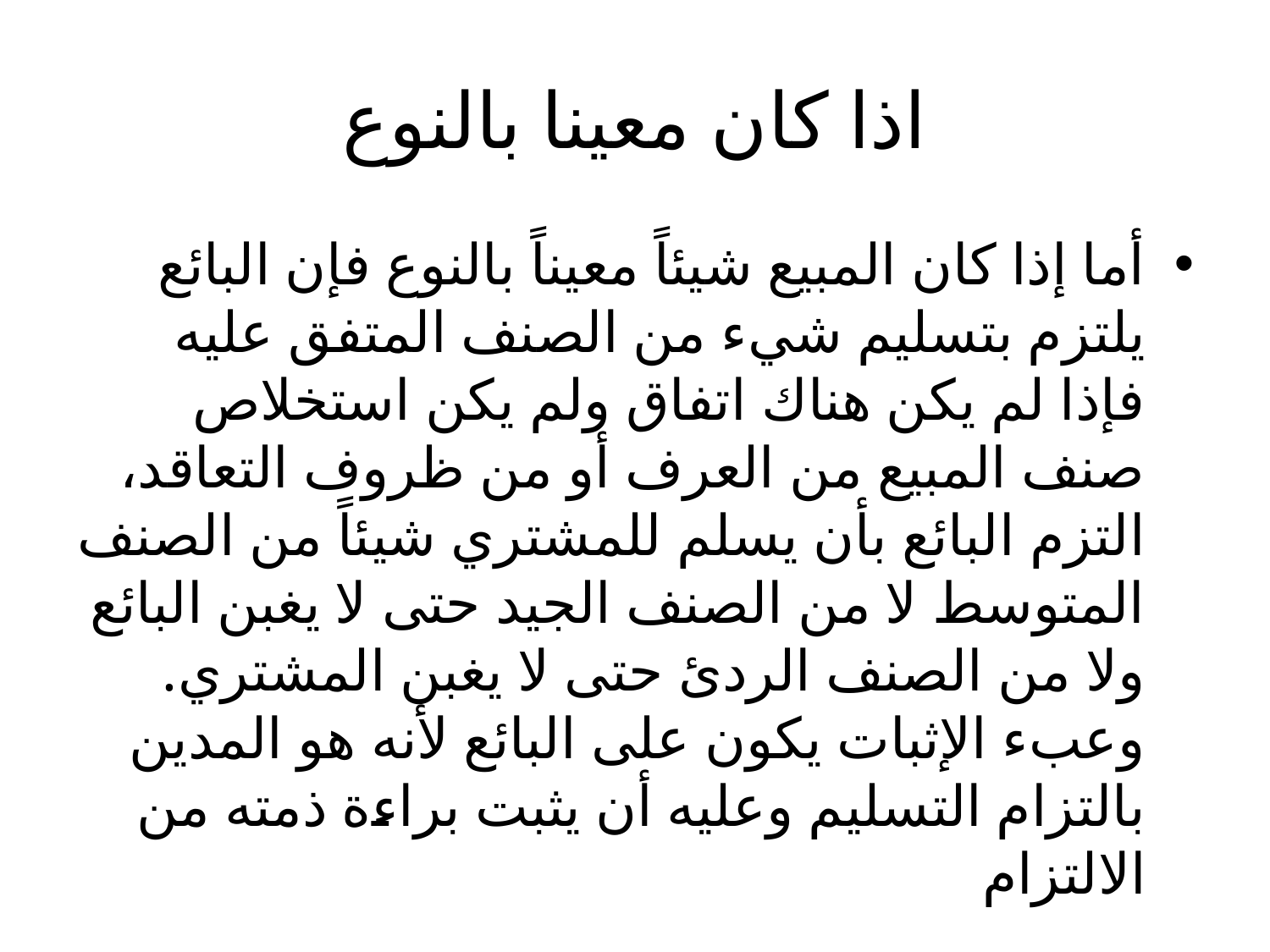

# اذا كان معينا بالنوع
أما إذا كان المبيع شيئاً معيناً بالنوع فإن البائع يلتزم بتسليم شيء من الصنف المتفق عليه فإذا لم يكن هناك اتفاق ولم يكن استخلاص صنف المبيع من العرف أو من ظروف التعاقد، التزم البائع بأن يسلم للمشتري شيئاً من الصنف المتوسط لا من الصنف الجيد حتى لا يغبن البائع ولا من الصنف الردئ حتى لا يغبن المشتري. وعبء الإثبات يكون على البائع لأنه هو المدين بالتزام التسليم وعليه أن يثبت براءة ذمته من الالتزام